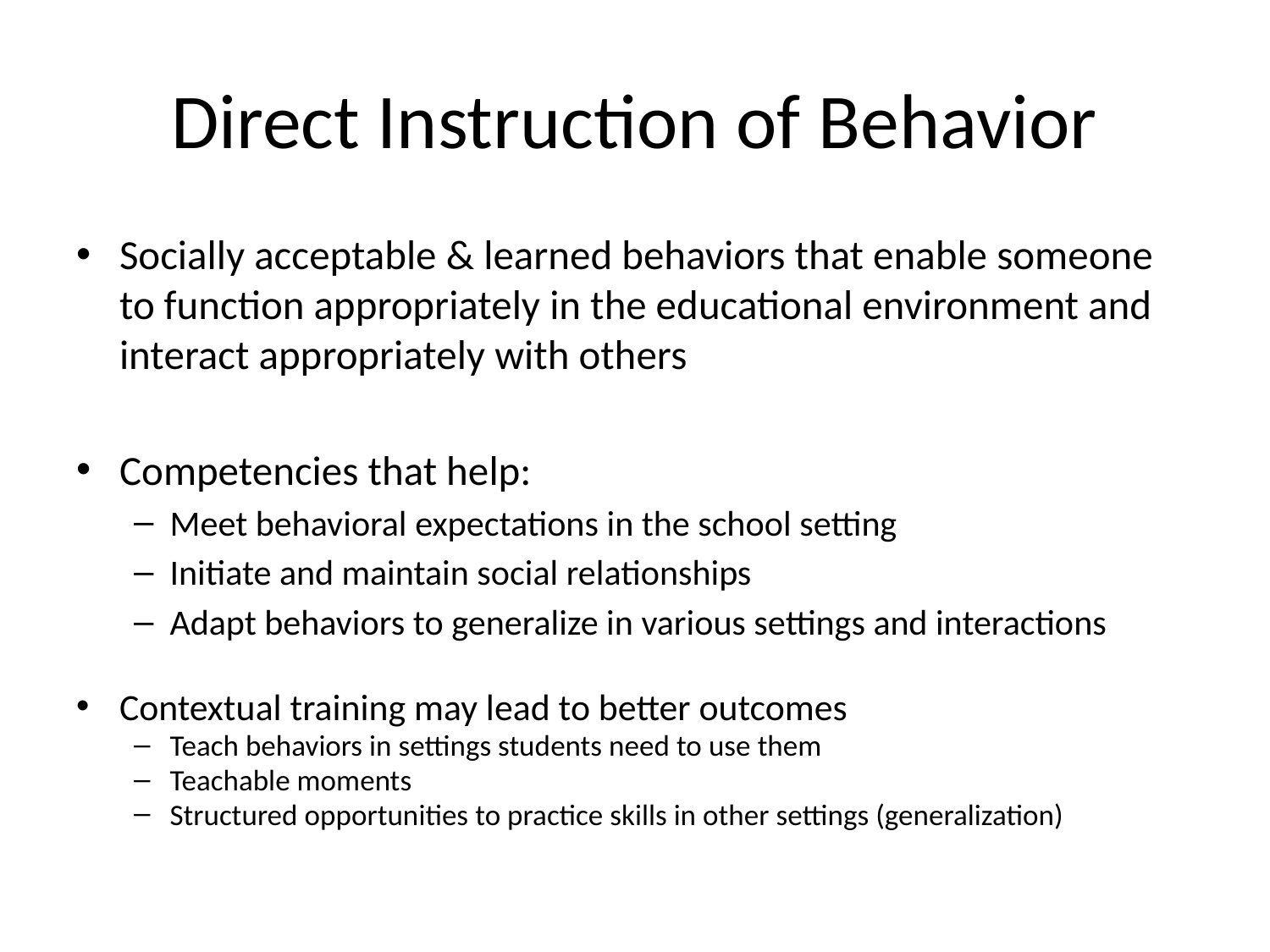

# Direct Instruction of Behavior
Socially acceptable & learned behaviors that enable someone to function appropriately in the educational environment and interact appropriately with others

Competencies that help:
Meet behavioral expectations in the school setting
Initiate and maintain social relationships
Adapt behaviors to generalize in various settings and interactions

Contextual training may lead to better outcomes
Teach behaviors in settings students need to use them
Teachable moments
Structured opportunities to practice skills in other settings (generalization)